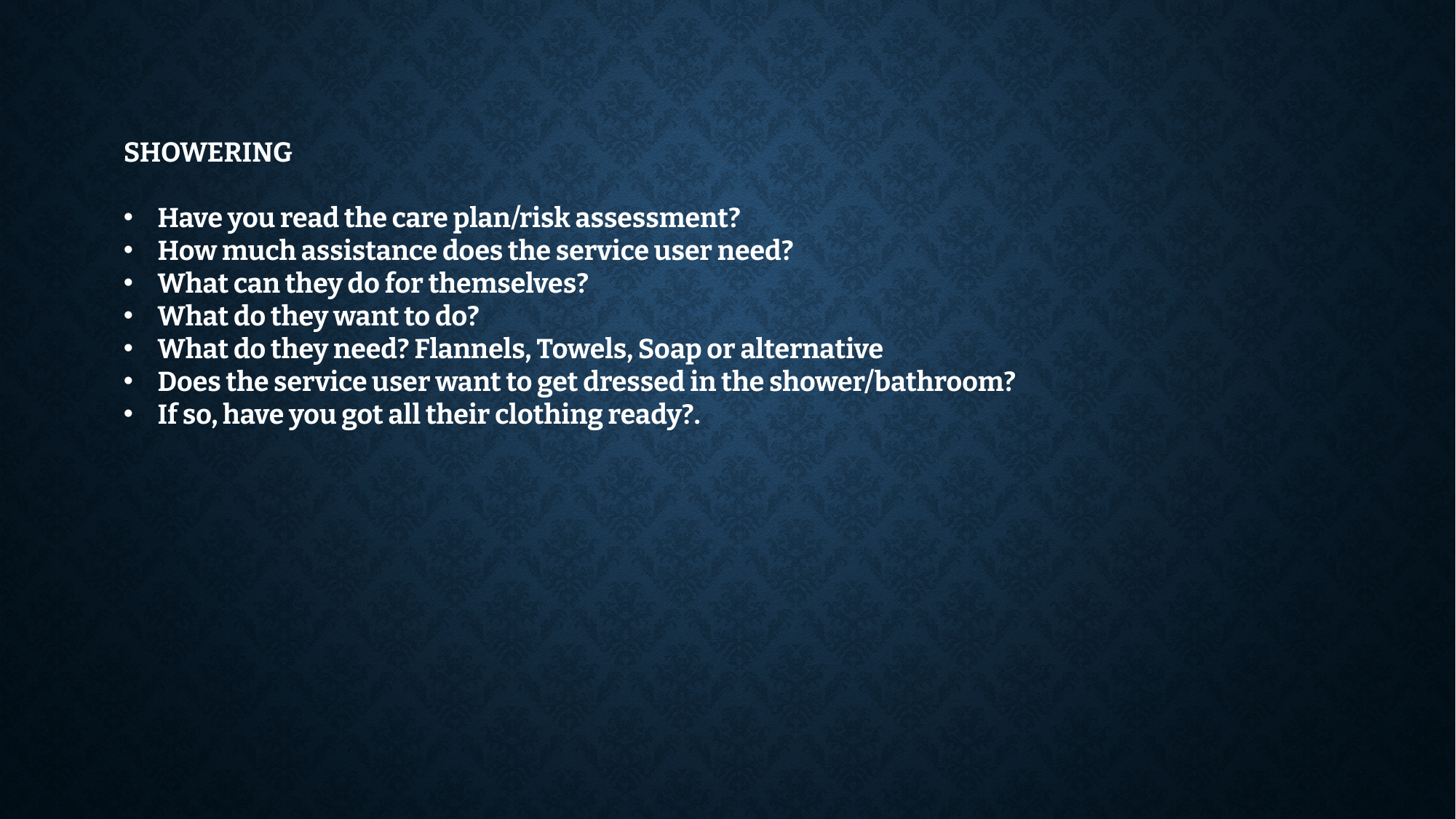

SHOWERING

Have you read the care plan/risk assessment?
How much assistance does the service user need?
What can they do for themselves?
What do they want to do?
What do they need? Flannels, Towels, Soap or alternative
Does the service user want to get dressed in the shower/bathroom?
If so, have you got all their clothing ready?.